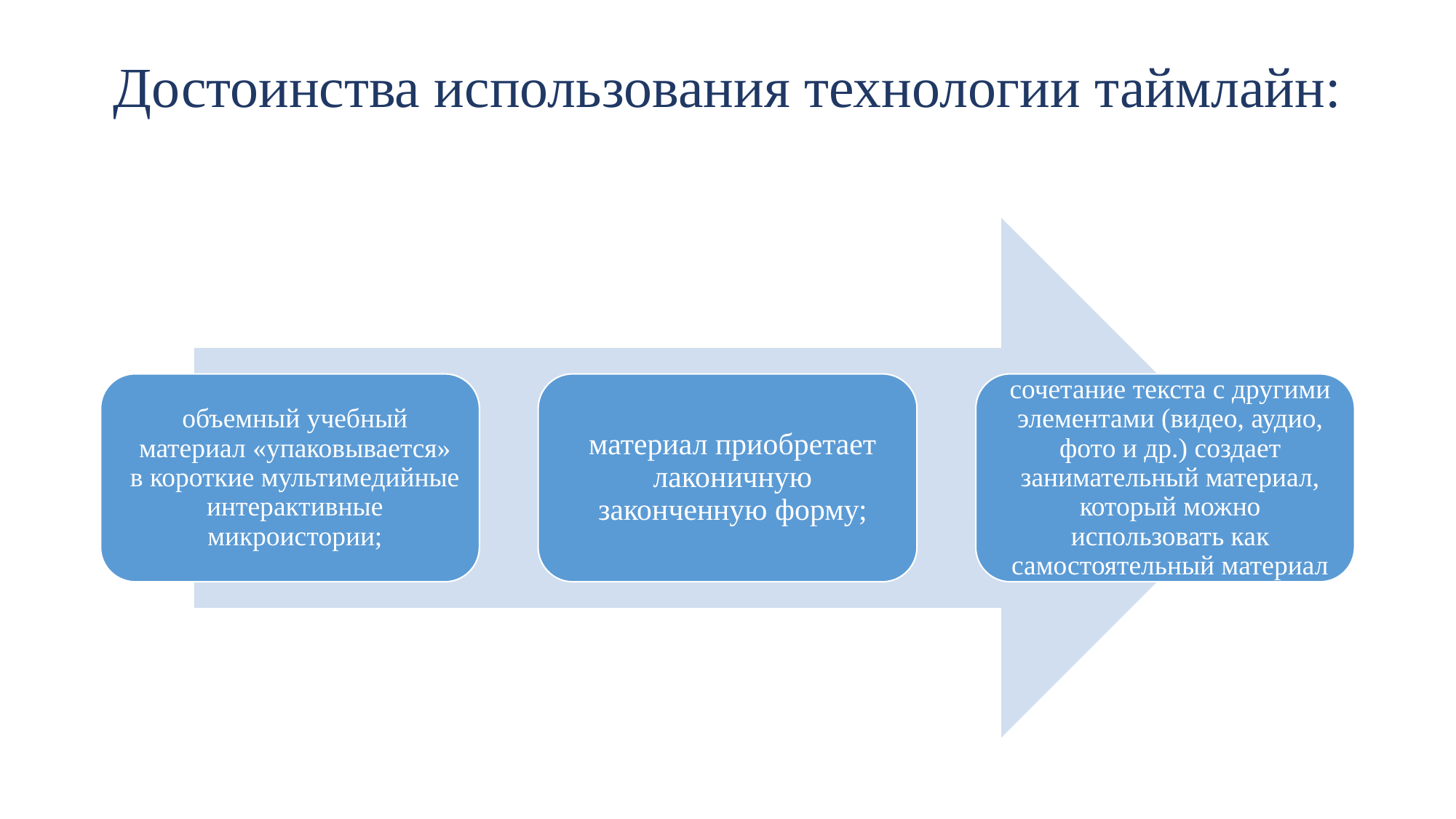

# Достоинства использования технологии таймлайн:
объемный учебный материал «упаковывается» в короткие мультимедийные интерактивные микроистории;
материал приобретает лаконичную законченную форму;
сочетание текста с другими элементами (видео, аудио, фото и др.) создает занимательный материал, который можно использовать как самостоятельный материал